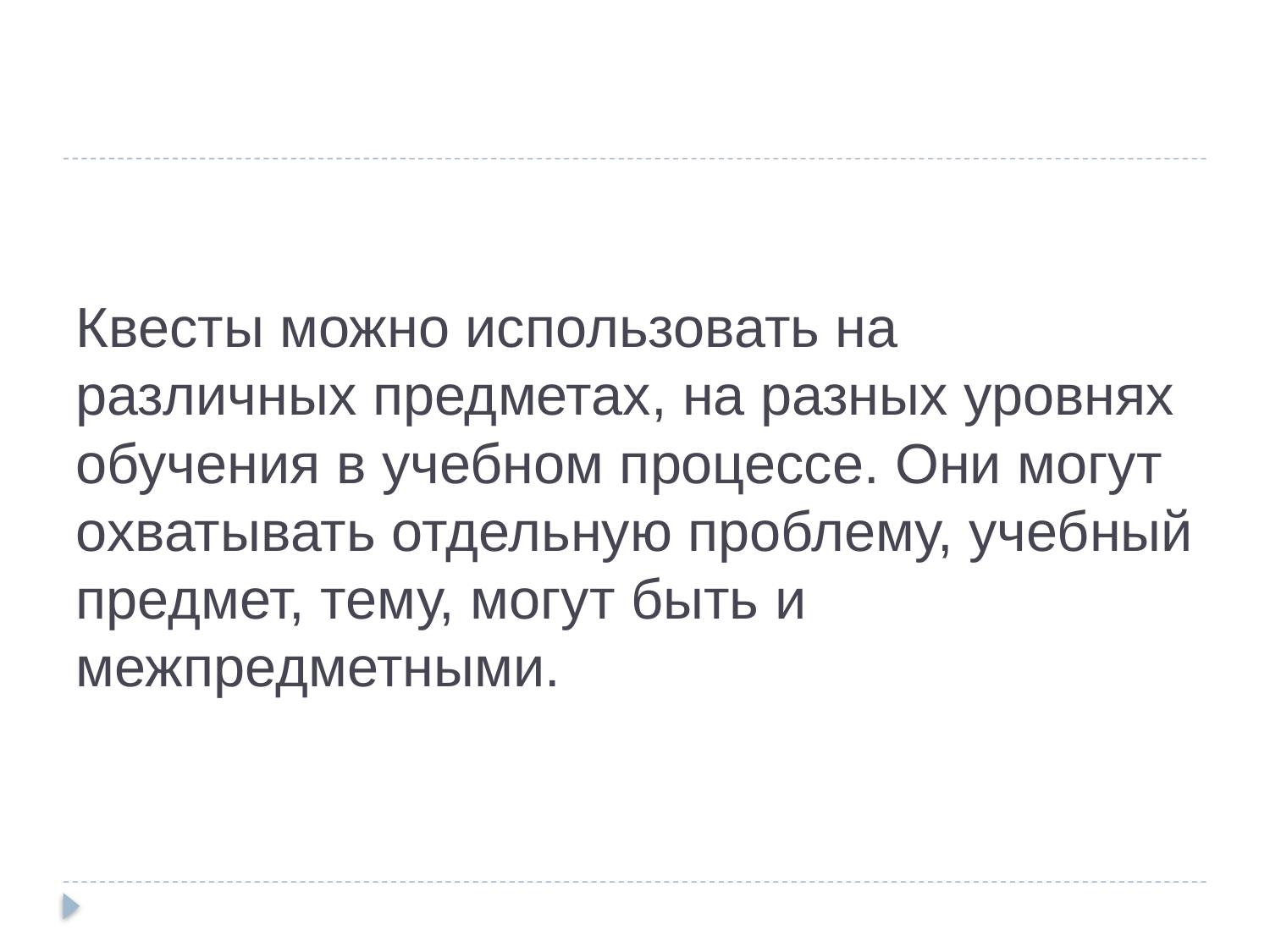

# Квесты можно использовать на различных предметах, на разных уровнях обучения в учебном процессе. Они могут охватывать отдельную проблему, учебный предмет, тему, могут быть и межпредметными.